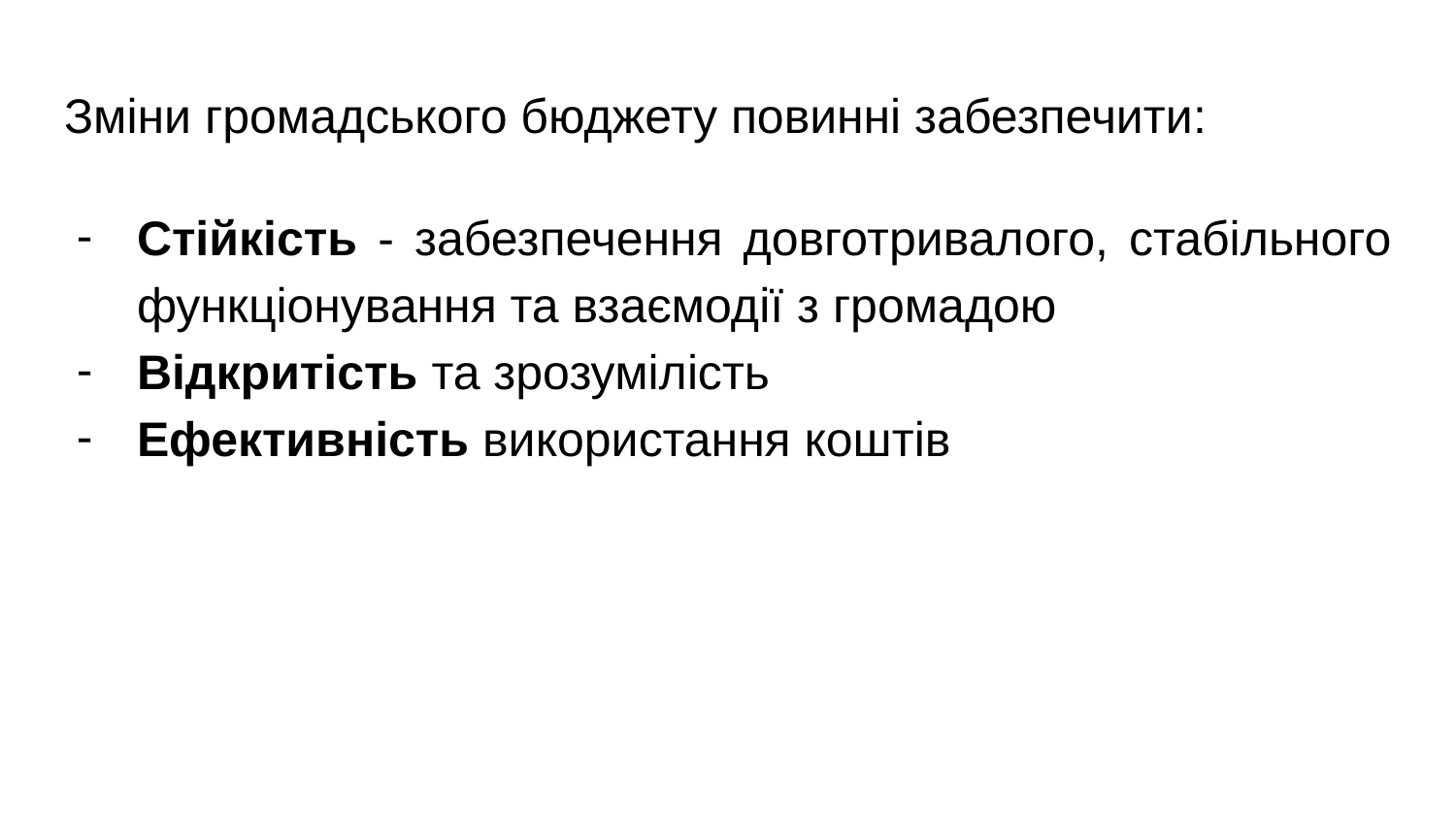

# Зміни громадського бюджету повинні забезпечити:
Стійкість - забезпечення довготривалого, стабільного функціонування та взаємодії з громадою
Відкритість та зрозумілість
Ефективність використання коштів